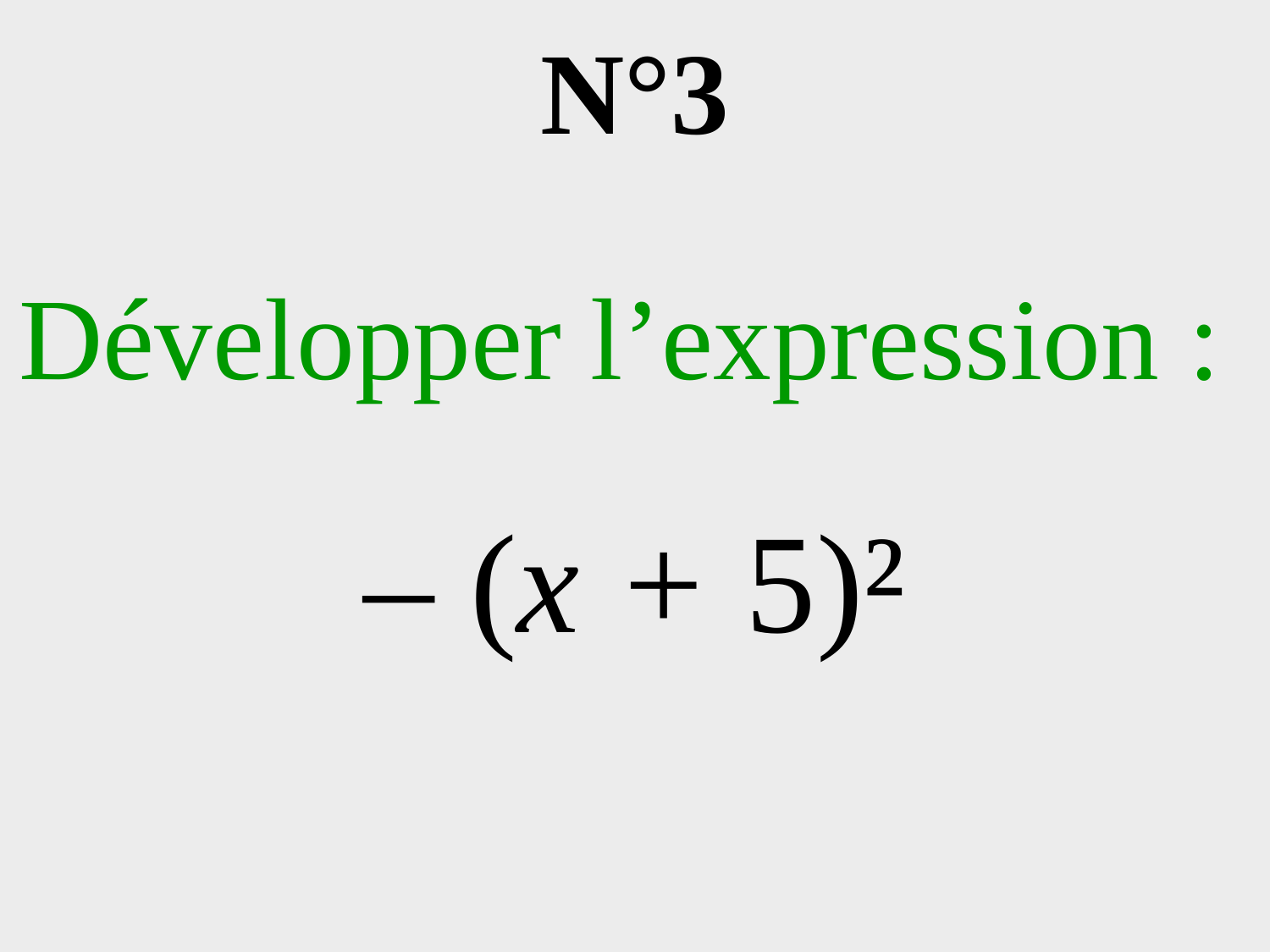

# N°3
Développer l’expression :

– (x + 5)²